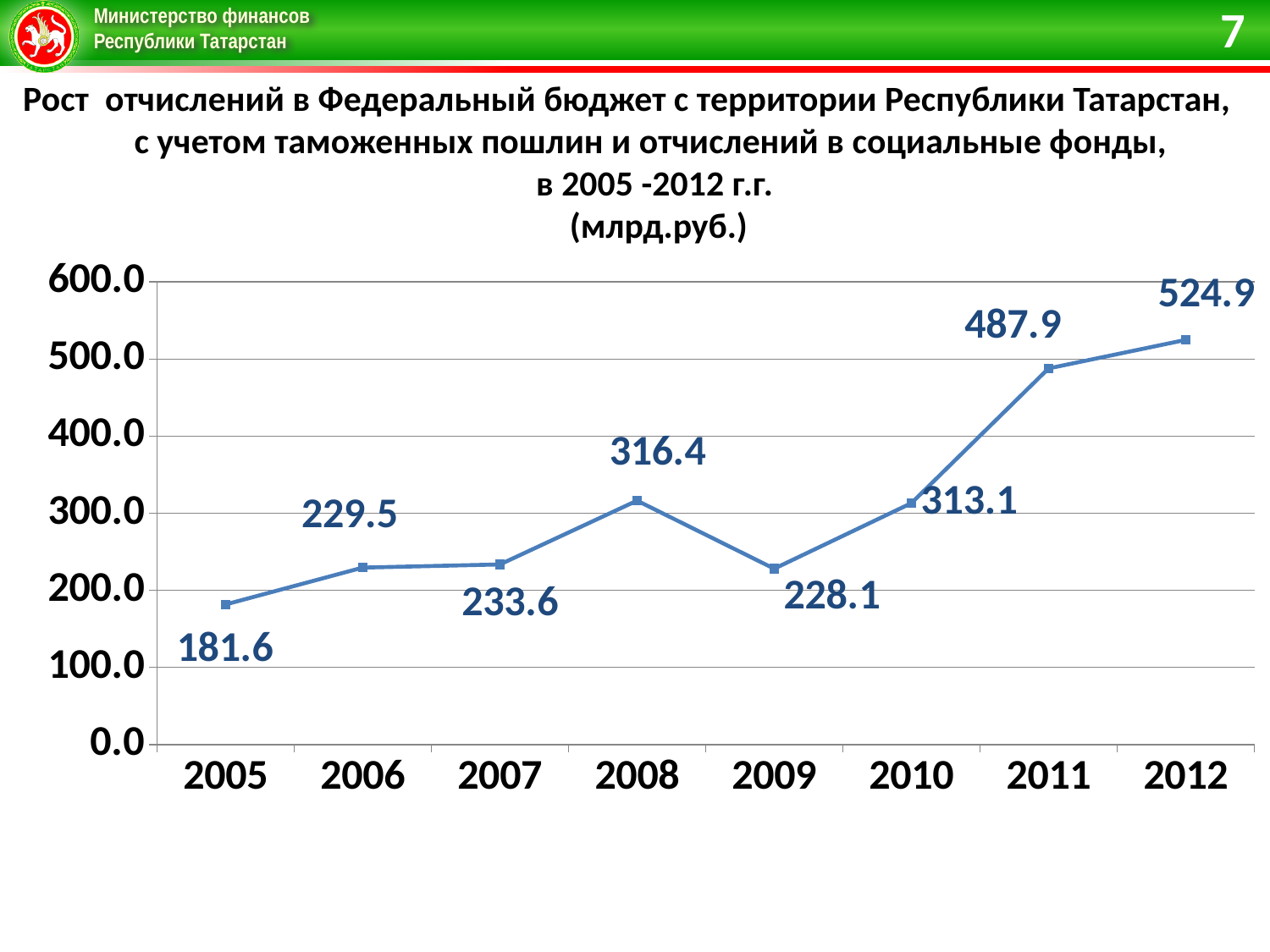

7
Рост  отчислений в Федеральный бюджет с территории Республики Татарстан,
с учетом таможенных пошлин и отчислений в социальные фонды,
в 2005 -2012 г.г.
(млрд.руб.)

### Chart

| Category | Столбец1 |
|---|---|
| 2005 | 181.6 |
| 2006 | 229.5 |
| 2007 | 233.6 |
| 2008 | 316.4 |
| 2009 | 228.1 |
| 2010 | 313.1 |
| 2011 | 487.9 |
| 2012 | 524.9 |